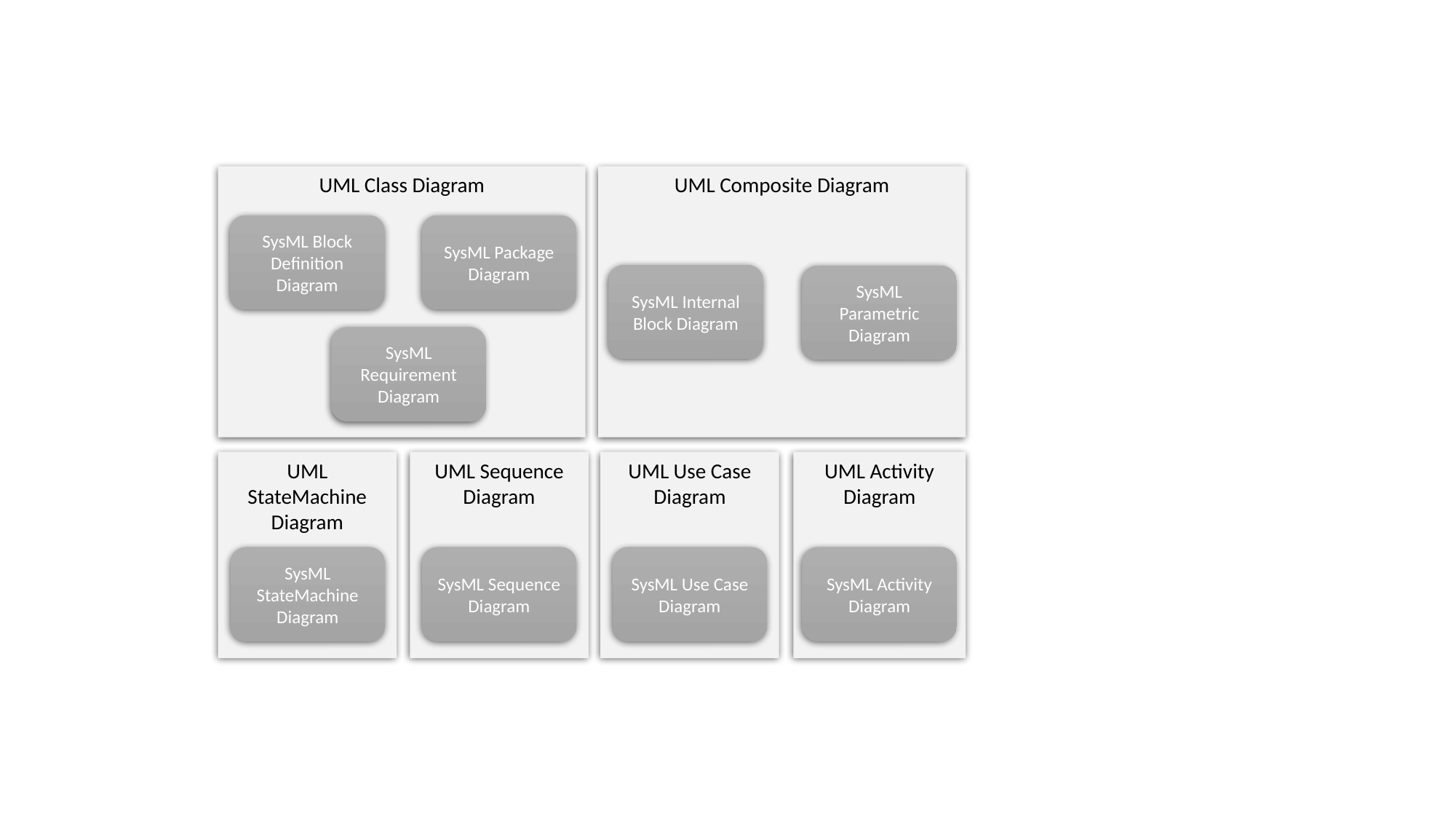

UML Class Diagram
UML Composite Diagram
SysML Block Definition Diagram
SysML Package Diagram
SysML Internal Block Diagram
SysML Parametric Diagram
SysML Requirement Diagram
UML Activity Diagram
UML StateMachine Diagram
UML Sequence Diagram
UML Use Case Diagram
SysML Activity Diagram
SysML Use Case Diagram
SysML StateMachine Diagram
SysML Sequence Diagram